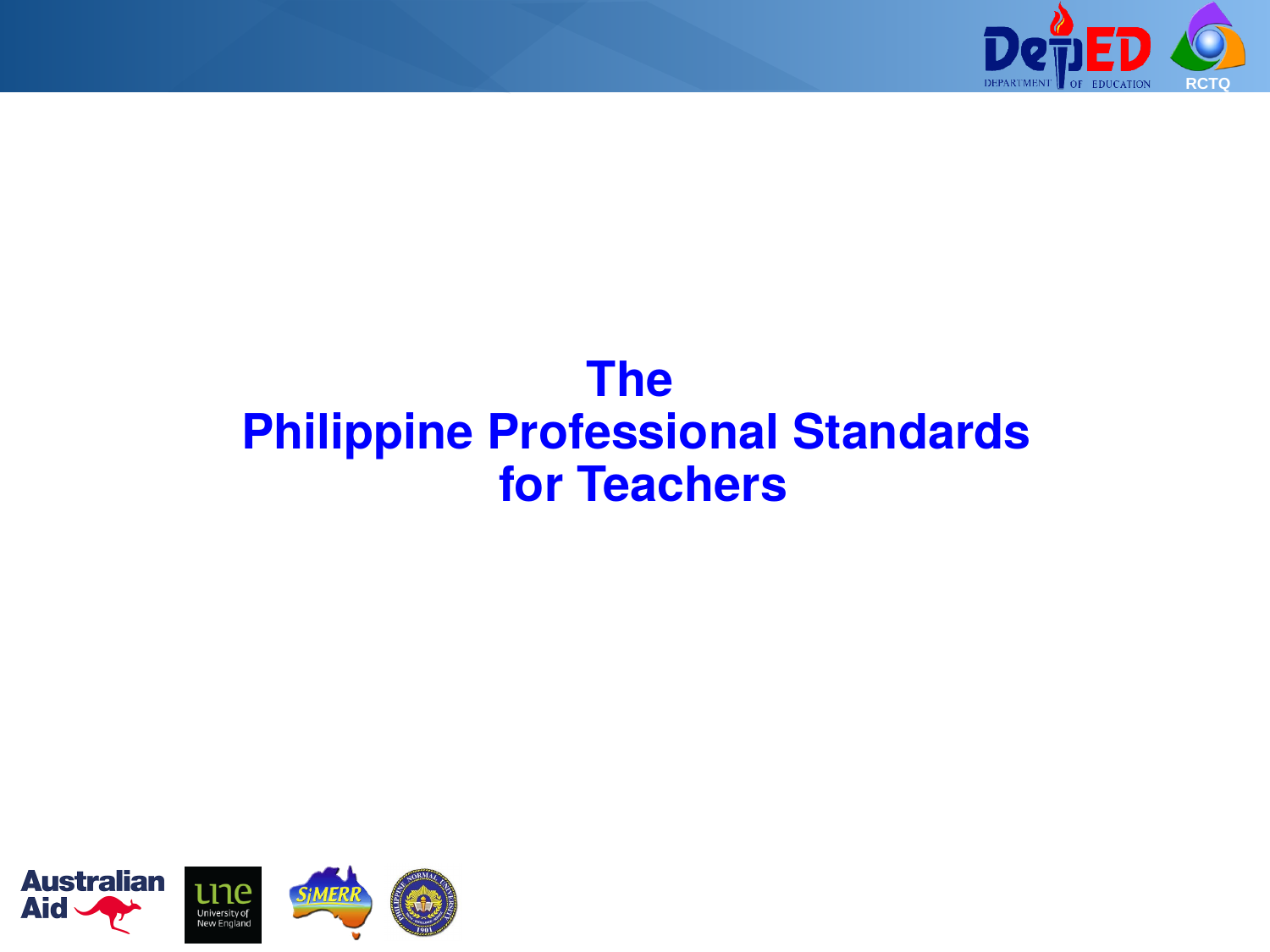

# The Philippine Professional Standards for Teachers